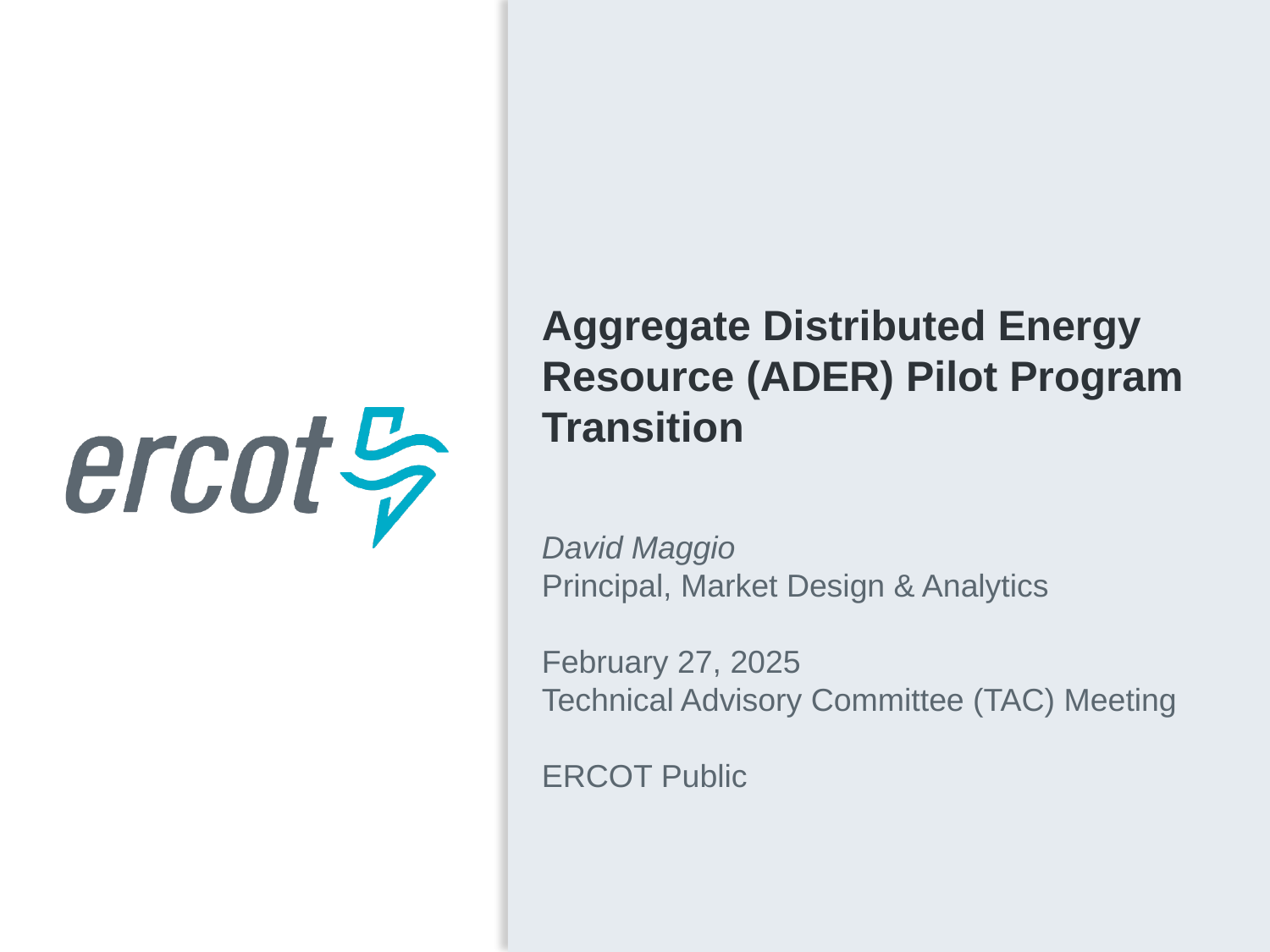

Aggregate Distributed Energy Resource (ADER) Pilot Program Transition

David Maggio
Principal, Market Design & Analytics

February 27, 2025
Technical Advisory Committee (TAC) Meeting

ERCOT Public